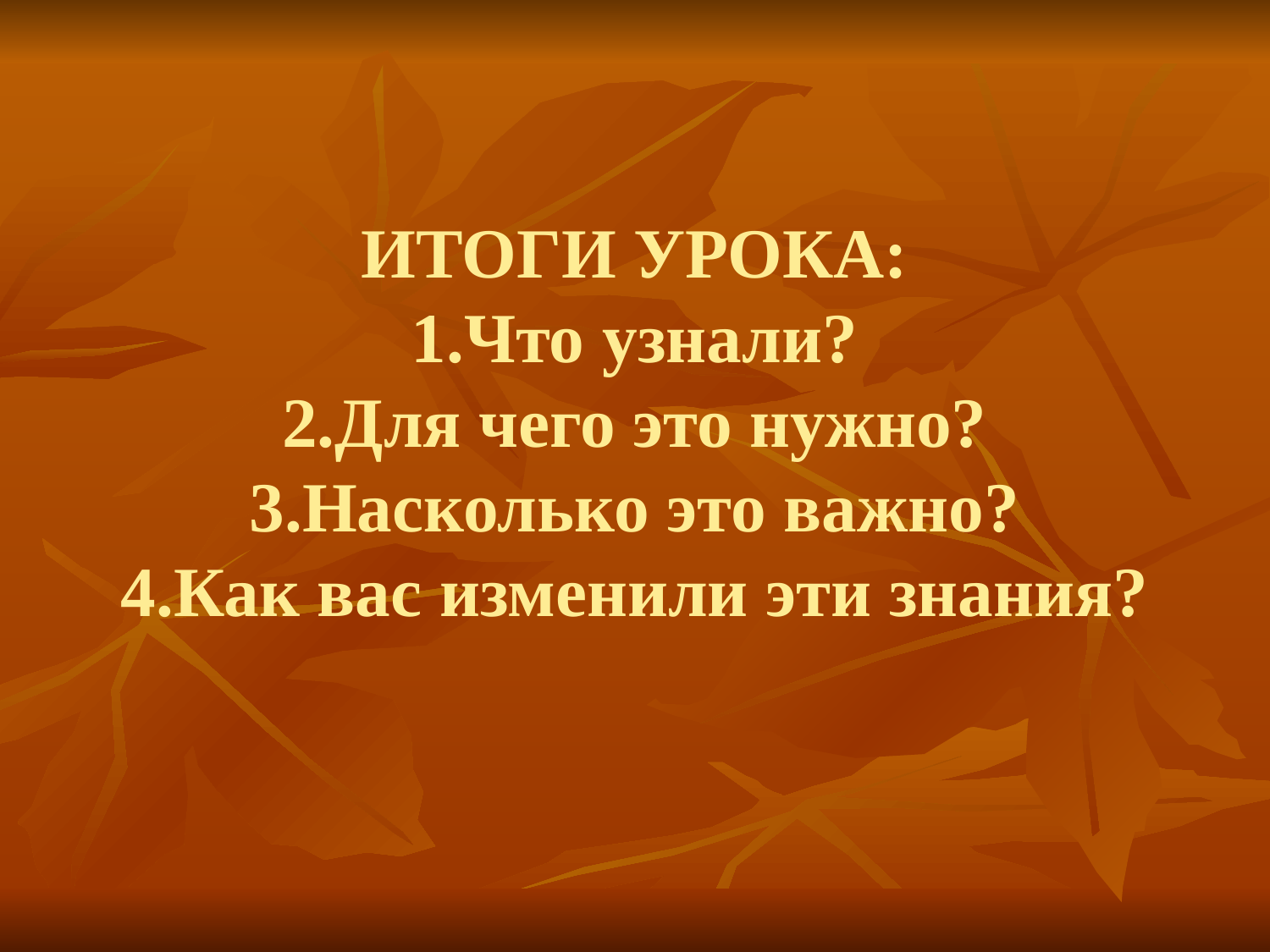

ИТОГИ УРОКА:
1.Что узнали?
2.Для чего это нужно?
3.Насколько это важно?
4.Как вас изменили эти знания?